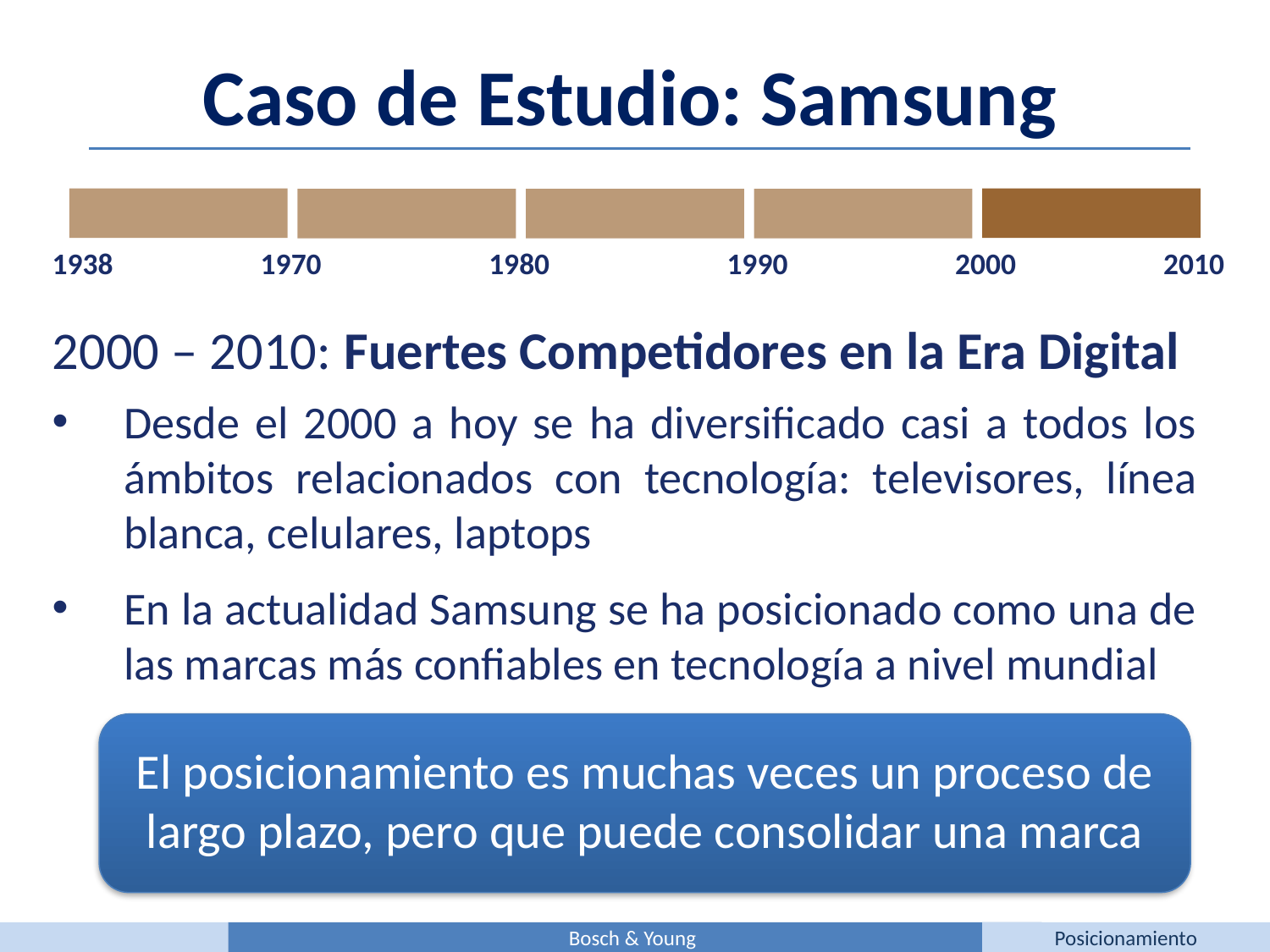

Caso de Estudio: Samsung

1938
1970
1980
1990
2000
2010
2000 – 2010: Fuertes Competidores en la Era Digital
Desde el 2000 a hoy se ha diversificado casi a todos los ámbitos relacionados con tecnología: televisores, línea blanca, celulares, laptops

En la actualidad Samsung se ha posicionado como una de las marcas más confiables en tecnología a nivel mundial

El posicionamiento es muchas veces un proceso de largo plazo, pero que puede consolidar una marca

Bosch & Young
Posicionamiento